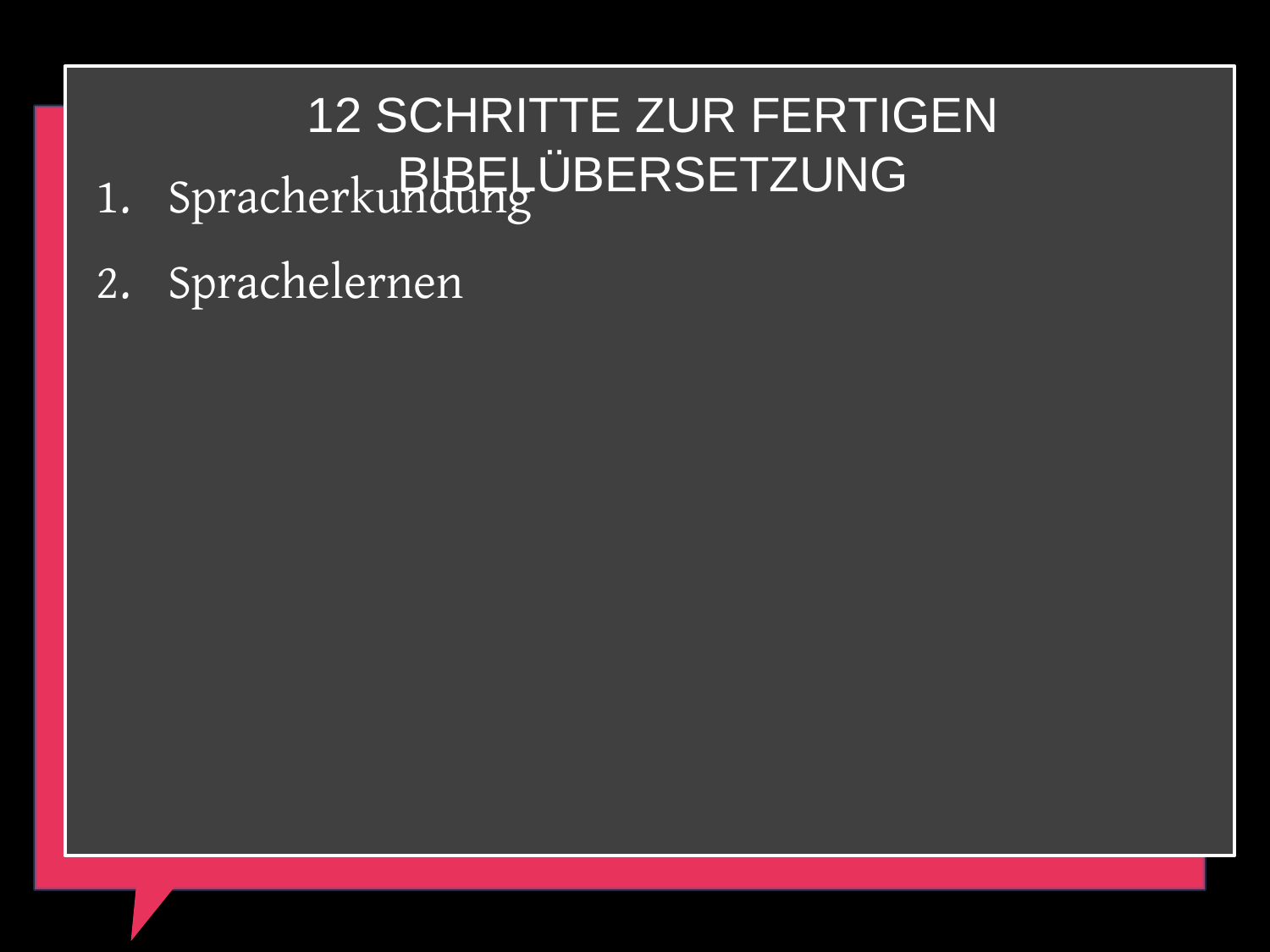

12 Schritte zur fertigen Bibelübersetzung
Spracherkundung
Sprachelernen